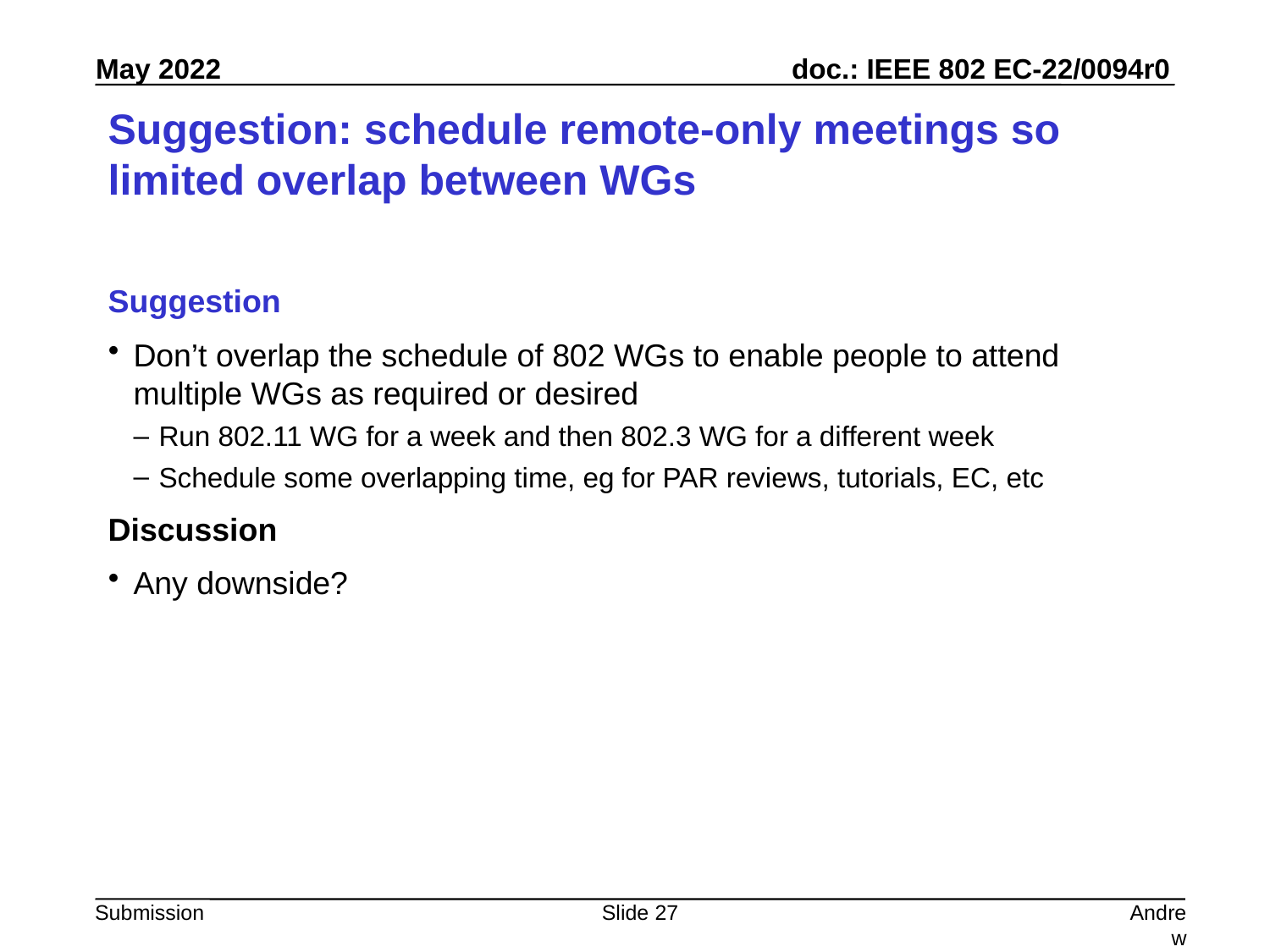

# Suggestion: schedule remote-only meetings so limited overlap between WGs
Suggestion
Don’t overlap the schedule of 802 WGs to enable people to attend multiple WGs as required or desired
Run 802.11 WG for a week and then 802.3 WG for a different week
Schedule some overlapping time, eg for PAR reviews, tutorials, EC, etc
Discussion
Any downside?

Slide 27
Andrew Myles, Cisco